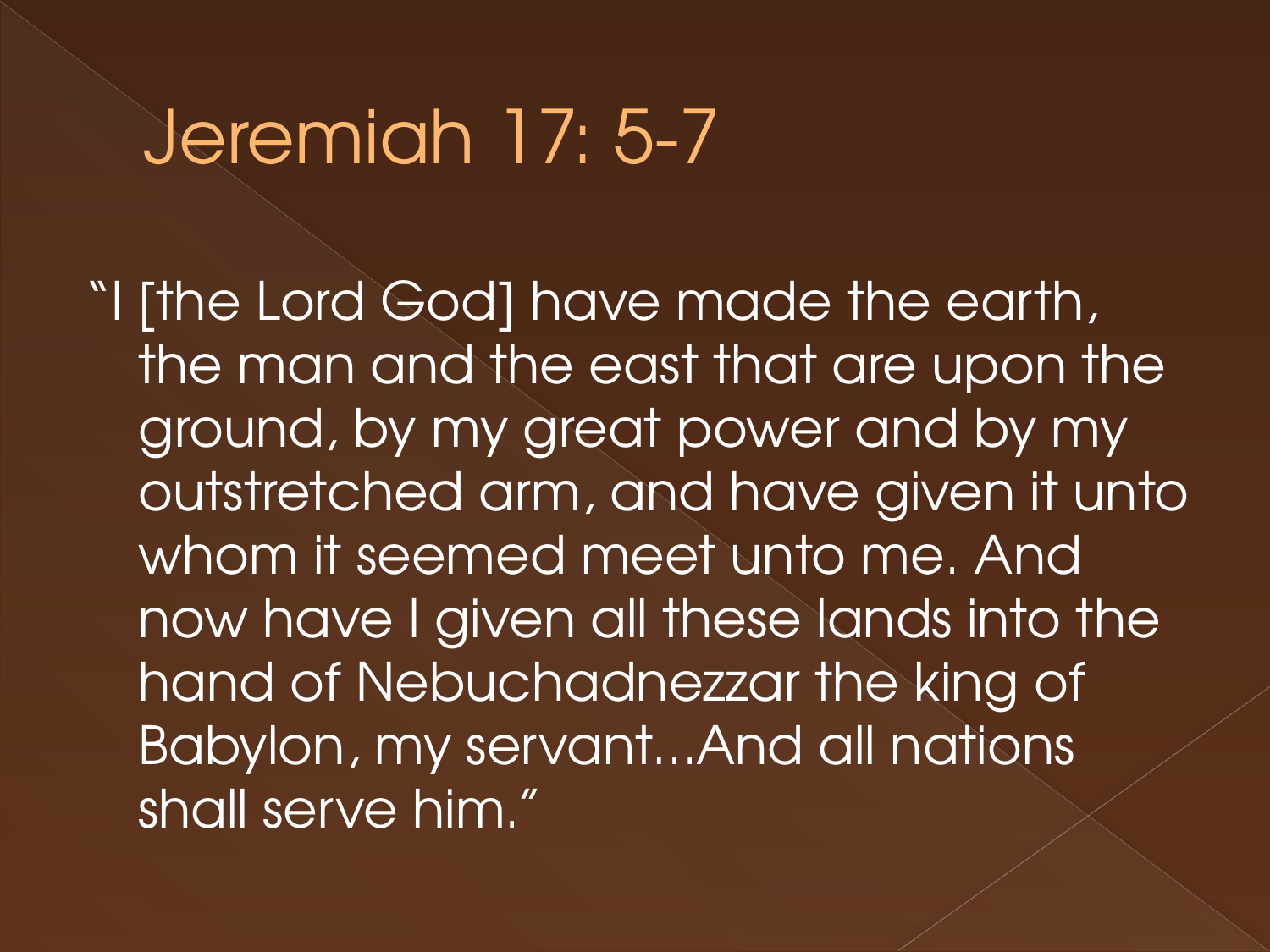

# Jeremiah 17: 5-7
“I [the Lord God] have made the earth, the man and the east that are upon the ground, by my great power and by my outstretched arm, and have given it unto whom it seemed meet unto me. And now have I given all these lands into the hand of Nebuchadnezzar the king of Babylon, my servant…And all nations shall serve him.”